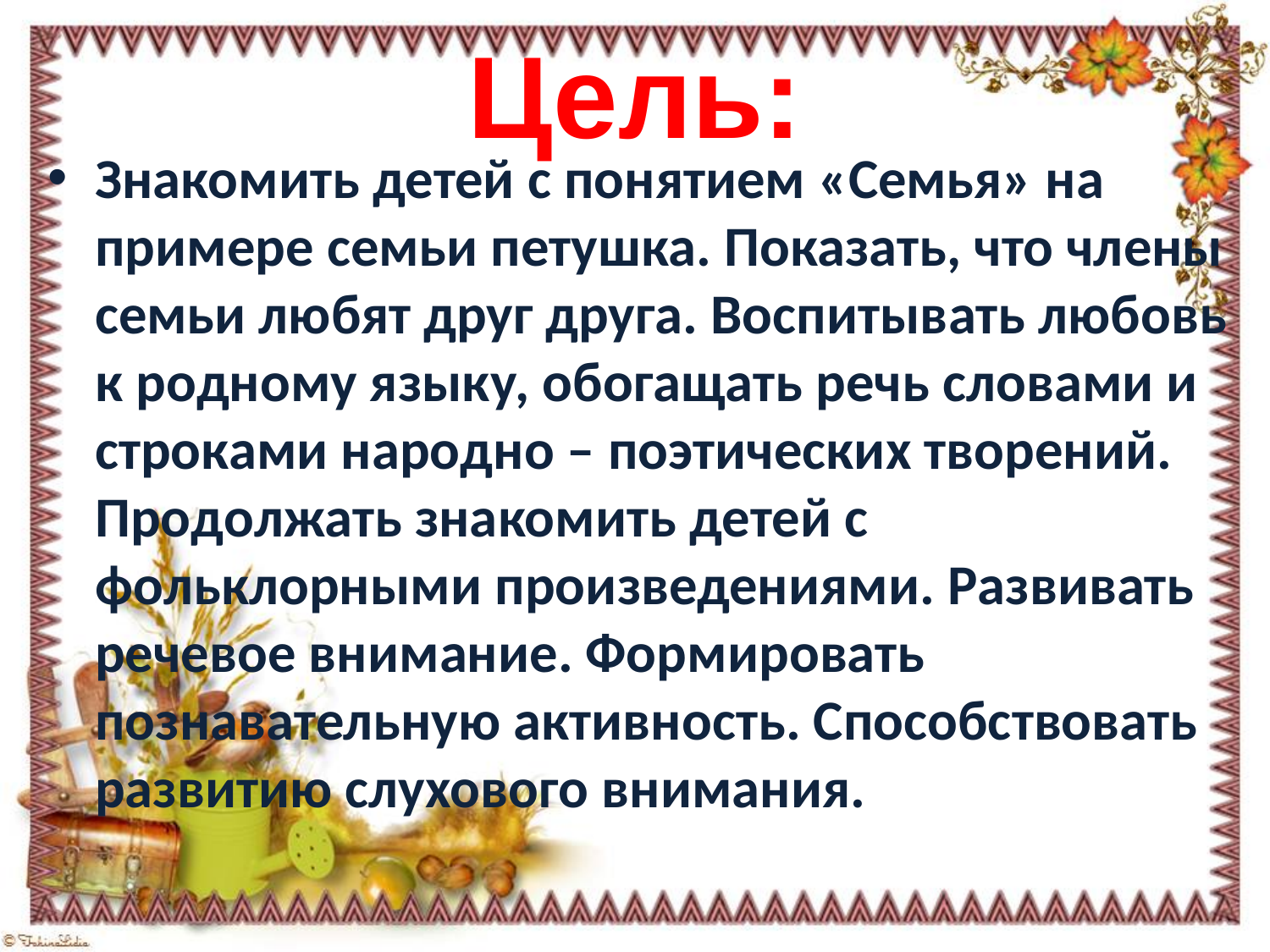

# Цель:
Знакомить детей с понятием «Семья» на примере семьи петушка. Показать, что члены семьи любят друг друга. Воспитывать любовь к родному языку, обогащать речь словами и строками народно – поэтических творений. Продолжать знакомить детей с фольклорными произведениями. Развивать речевое внимание. Формировать познавательную активность. Способствовать развитию слухового внимания.